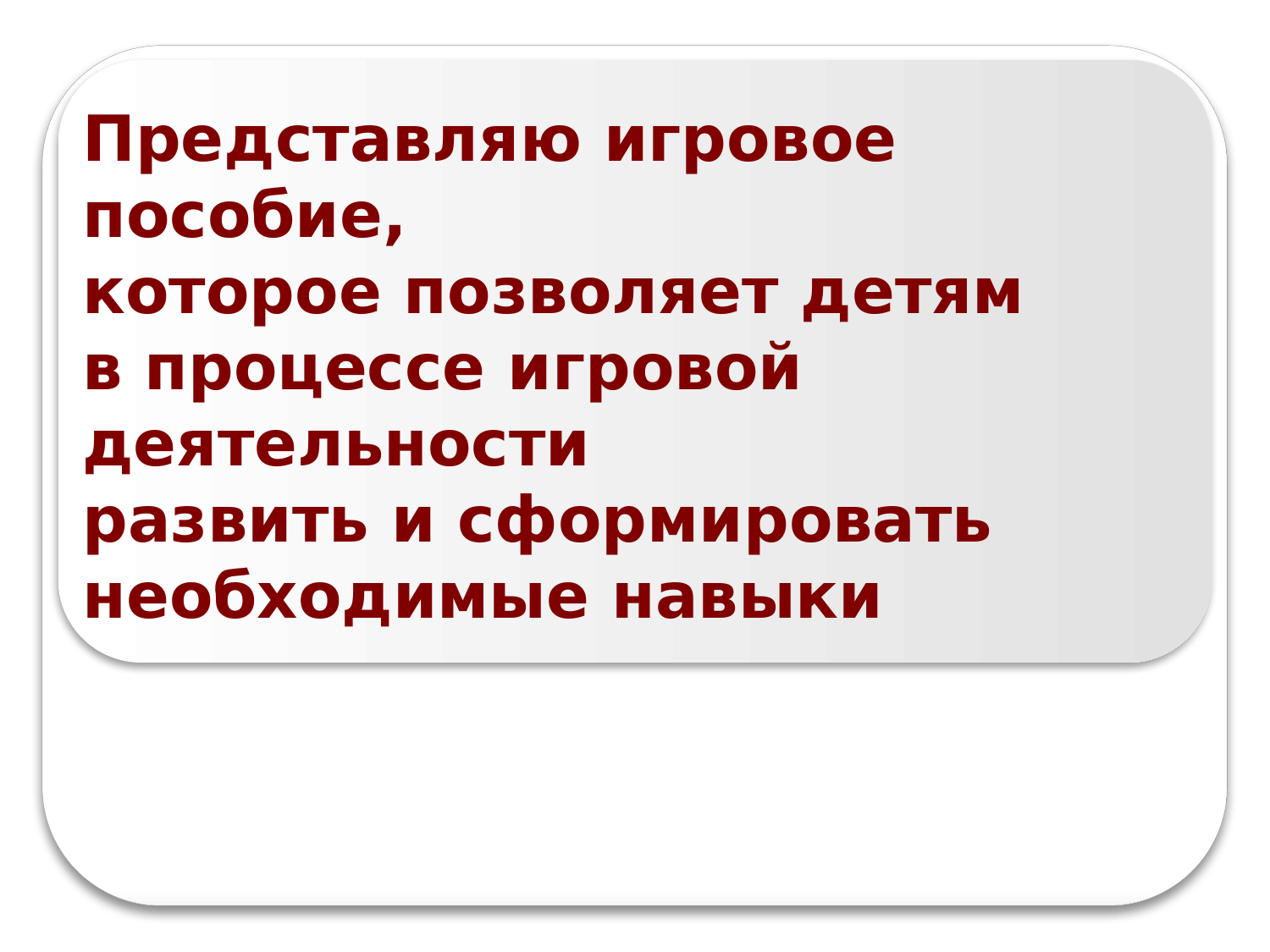

Представляю игровое пособие,
которое позволяет детям
в процессе игровой деятельности
развить и сформировать необходимые навыки